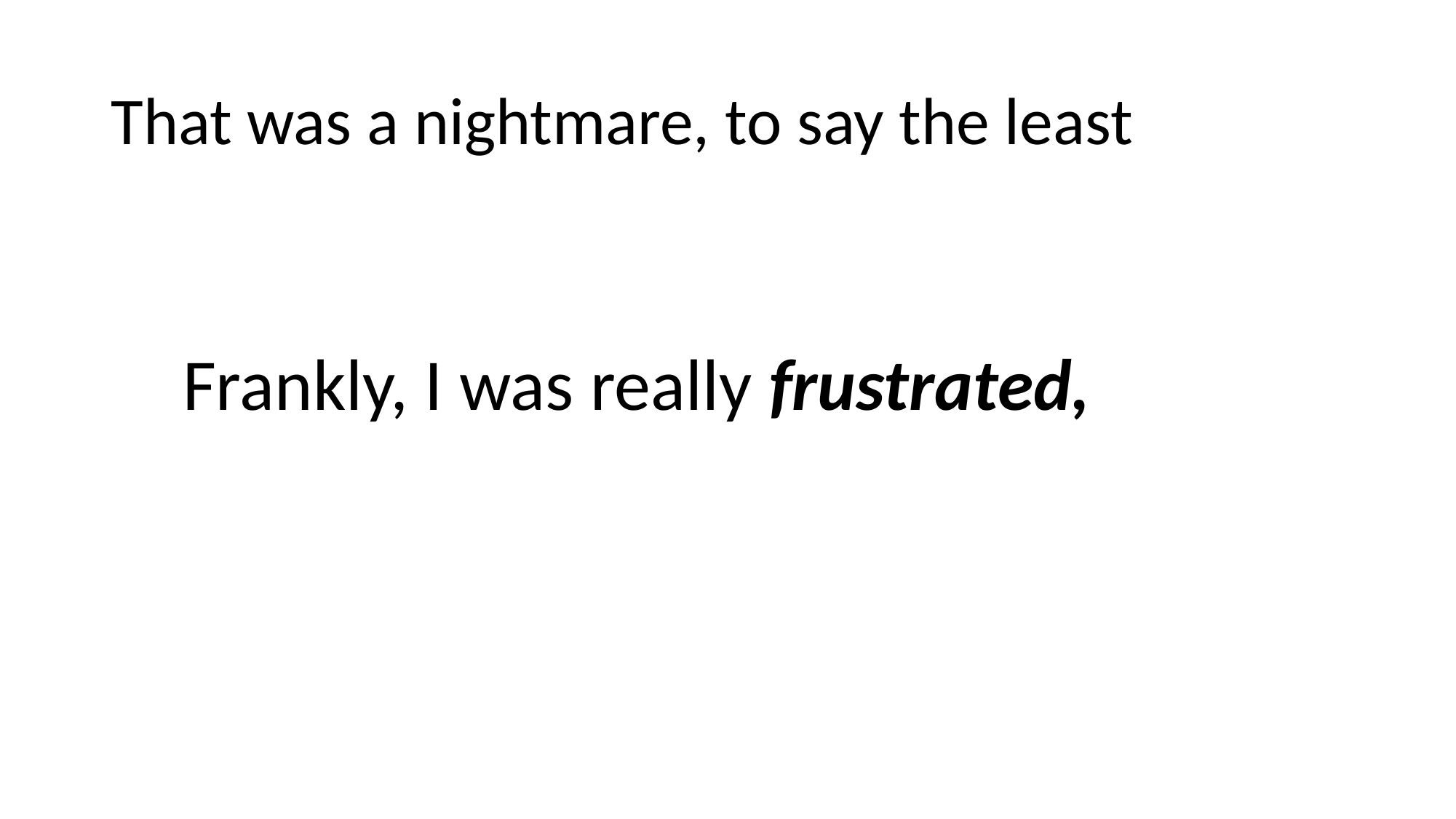

# That was a nightmare, to say the least
Frankly, I was really frustrated,